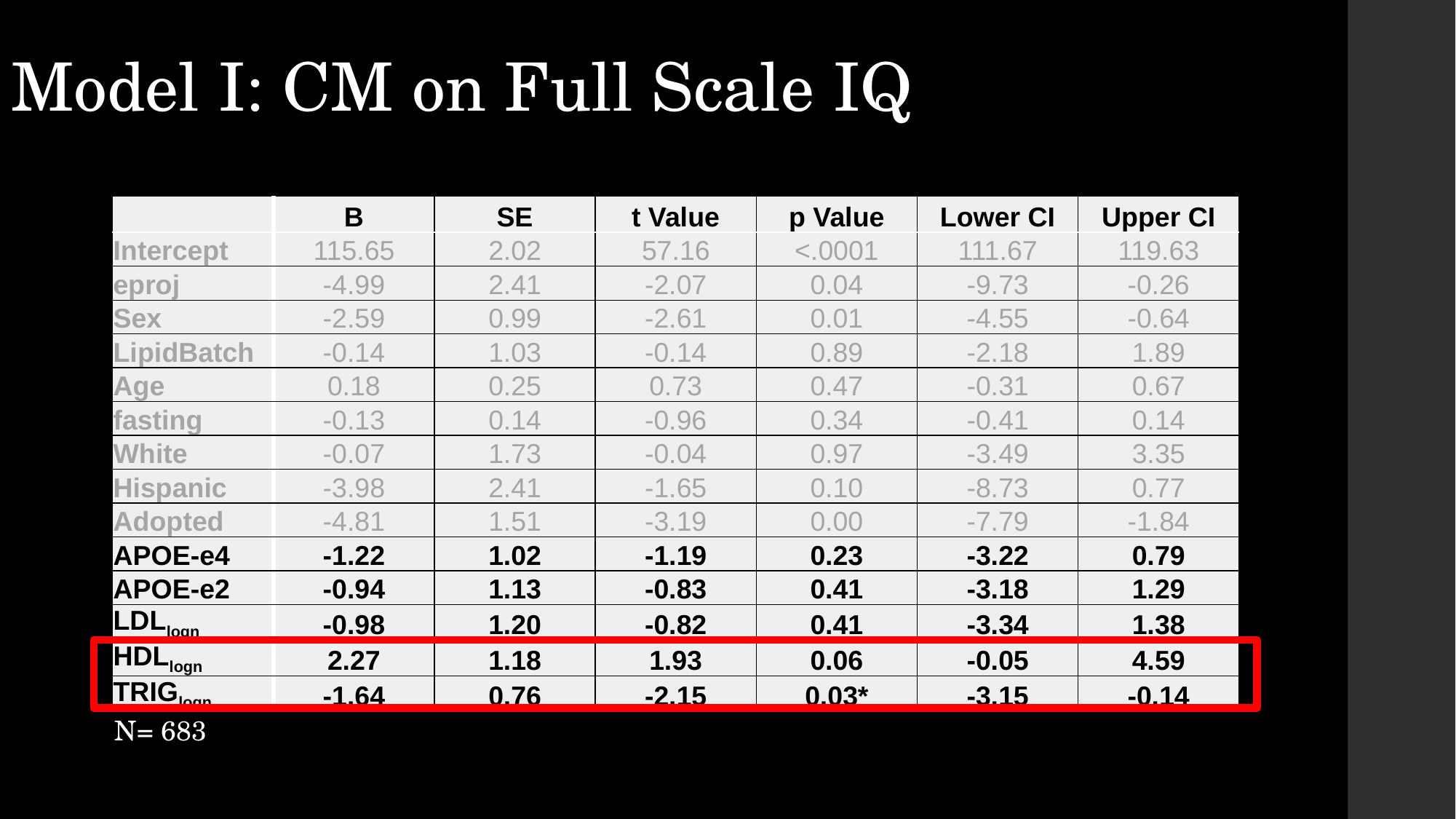

# Model I: CM on Full Scale IQ
|  | B | SE | t Value | p Value | Lower CI | Upper CI |
| --- | --- | --- | --- | --- | --- | --- |
| Intercept | 115.65 | 2.02 | 57.16 | <.0001 | 111.67 | 119.63 |
| eproj | -4.99 | 2.41 | -2.07 | 0.04 | -9.73 | -0.26 |
| Sex | -2.59 | 0.99 | -2.61 | 0.01 | -4.55 | -0.64 |
| LipidBatch | -0.14 | 1.03 | -0.14 | 0.89 | -2.18 | 1.89 |
| Age | 0.18 | 0.25 | 0.73 | 0.47 | -0.31 | 0.67 |
| fasting | -0.13 | 0.14 | -0.96 | 0.34 | -0.41 | 0.14 |
| White | -0.07 | 1.73 | -0.04 | 0.97 | -3.49 | 3.35 |
| Hispanic | -3.98 | 2.41 | -1.65 | 0.10 | -8.73 | 0.77 |
| Adopted | -4.81 | 1.51 | -3.19 | 0.00 | -7.79 | -1.84 |
| APOE-e4 | -1.22 | 1.02 | -1.19 | 0.23 | -3.22 | 0.79 |
| APOE-e2 | -0.94 | 1.13 | -0.83 | 0.41 | -3.18 | 1.29 |
| LDLlogn | -0.98 | 1.20 | -0.82 | 0.41 | -3.34 | 1.38 |
| HDLlogn | 2.27 | 1.18 | 1.93 | 0.06 | -0.05 | 4.59 |
| TRIGlogn | -1.64 | 0.76 | -2.15 | 0.03\* | -3.15 | -0.14 |

N= 683